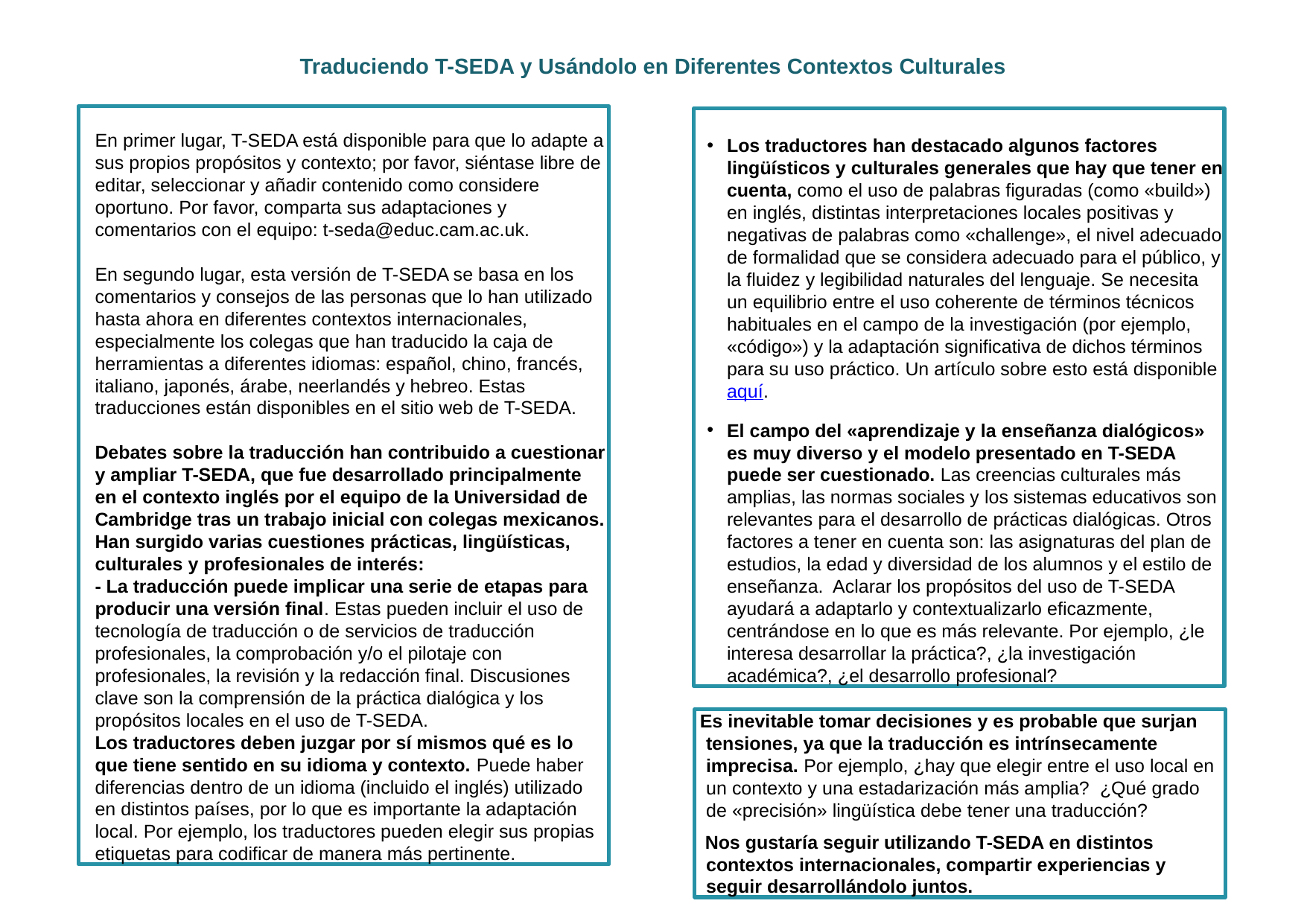

# Traduciendo T-SEDA y Usándolo en Diferentes Contextos Culturales

En primer lugar, T-SEDA está disponible para que lo adapte a sus propios propósitos y contexto; por favor, siéntase libre de editar, seleccionar y añadir contenido como considere oportuno. Por favor, comparta sus adaptaciones y comentarios con el equipo: t-seda@educ.cam.ac.uk.

En segundo lugar, esta versión de T-SEDA se basa en los comentarios y consejos de las personas que lo han utilizado hasta ahora en diferentes contextos internacionales, especialmente los colegas que han traducido la caja de herramientas a diferentes idiomas: español, chino, francés, italiano, japonés, árabe, neerlandés y hebreo. Estas traducciones están disponibles en el sitio web de T-SEDA.

Debates sobre la traducción han contribuido a cuestionar y ampliar T-SEDA, que fue desarrollado principalmente en el contexto inglés por el equipo de la Universidad de Cambridge tras un trabajo inicial con colegas mexicanos. Han surgido varias cuestiones prácticas, lingüísticas, culturales y profesionales de interés:
- La traducción puede implicar una serie de etapas para producir una versión final. Estas pueden incluir el uso de tecnología de traducción o de servicios de traducción profesionales, la comprobación y/o el pilotaje con profesionales, la revisión y la redacción final. Discusiones clave son la comprensión de la práctica dialógica y los propósitos locales en el uso de T-SEDA.
Los traductores deben juzgar por sí mismos qué es lo que tiene sentido en su idioma y contexto. Puede haber diferencias dentro de un idioma (incluido el inglés) utilizado en distintos países, por lo que es importante la adaptación local. Por ejemplo, los traductores pueden elegir sus propias etiquetas para codificar de manera más pertinente.

Los traductores han destacado algunos factores lingüísticos y culturales generales que hay que tener en cuenta, como el uso de palabras figuradas (como «build») en inglés, distintas interpretaciones locales positivas y negativas de palabras como «challenge», el nivel adecuado de formalidad que se considera adecuado para el público, y la fluidez y legibilidad naturales del lenguaje. Se necesita un equilibrio entre el uso coherente de términos técnicos habituales en el campo de la investigación (por ejemplo, «código») y la adaptación significativa de dichos términos para su uso práctico. Un artículo sobre esto está disponible aquí.
El campo del «aprendizaje y la enseñanza dialógicos» es muy diverso y el modelo presentado en T-SEDA puede ser cuestionado. Las creencias culturales más amplias, las normas sociales y los sistemas educativos son relevantes para el desarrollo de prácticas dialógicas. Otros factores a tener en cuenta son: las asignaturas del plan de estudios, la edad y diversidad de los alumnos y el estilo de enseñanza.  Aclarar los propósitos del uso de T-SEDA ayudará a adaptarlo y contextualizarlo eficazmente, centrándose en lo que es más relevante. Por ejemplo, ¿le interesa desarrollar la práctica?, ¿la investigación académica?, ¿el desarrollo profesional?
 Es inevitable tomar decisiones y es probable que surjan tensiones, ya que la traducción es intrínsecamente imprecisa. Por ejemplo, ¿hay que elegir entre el uso local en un contexto y una estadarización más amplia?  ¿Qué grado de «precisión» lingüística debe tener una traducción?
  Nos gustaría seguir utilizando T-SEDA en distintos contextos internacionales, compartir experiencias y seguir desarrollándolo juntos.